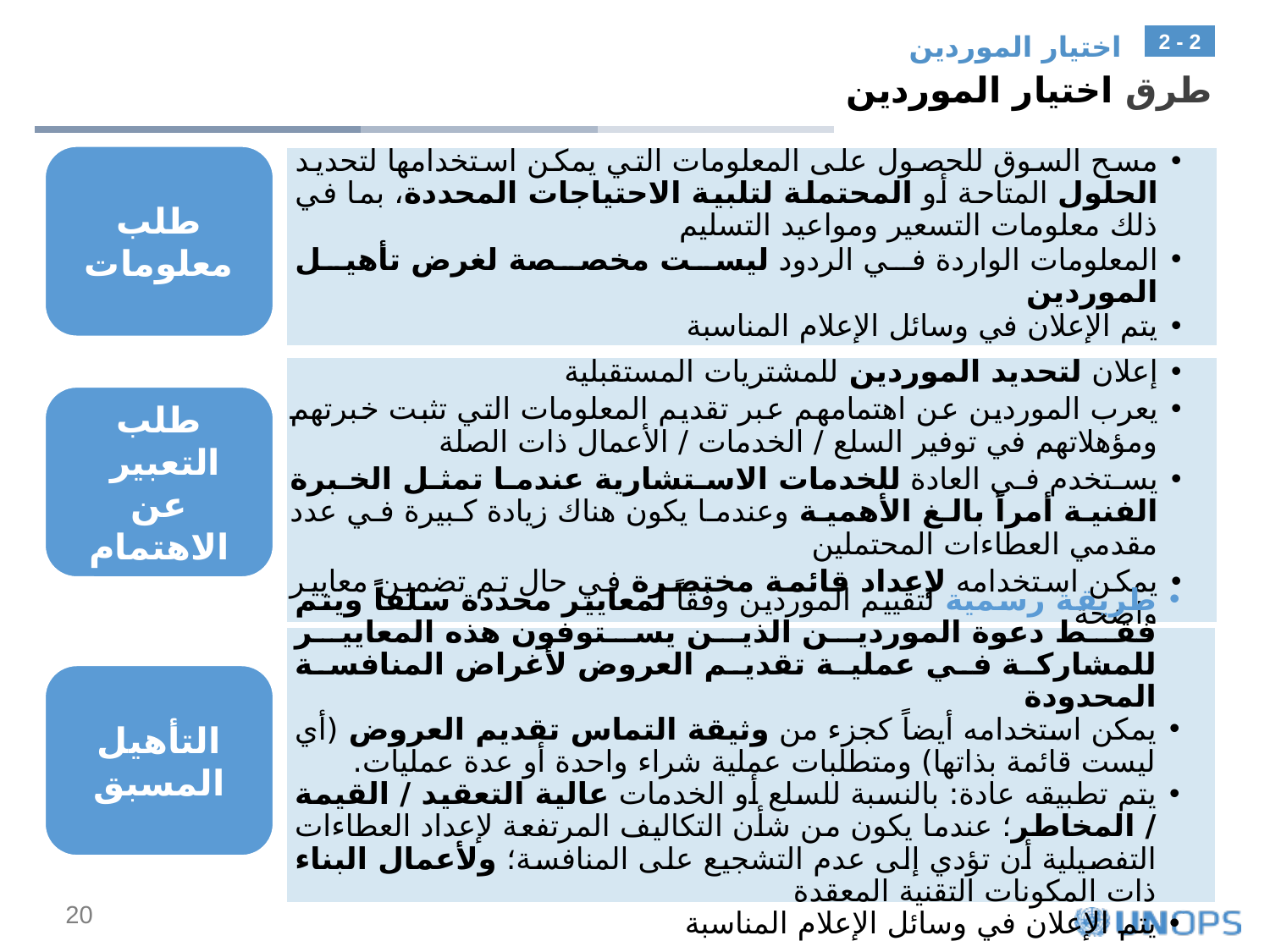

اختيار الموردين
2 - 2
طرق اختيار الموردين

طلب معلومات

مسح السوق للحصول على المعلومات التي يمكن استخدامها لتحديد الحلول المتاحة أو المحتملة لتلبية الاحتياجات المحددة، بما في ذلك معلومات التسعير ومواعيد التسليم
المعلومات الواردة في الردود ليست مخصصة لغرض تأهيل الموردين
يتم الإعلان في وسائل الإعلام المناسبة
إعلان لتحديد الموردين للمشتريات المستقبلية
يعرب الموردين عن اهتمامهم عبر تقديم المعلومات التي تثبت خبرتهم ومؤهلاتهم في توفير السلع / الخدمات / الأعمال ذات الصلة
يستخدم في العادة للخدمات الاستشارية عندما تمثل الخبرة الفنية أمراً بالغ الأهمية وعندما يكون هناك زيادة كبيرة في عدد مقدمي العطاءات المحتملين
يمكن استخدامه لإعداد قائمة مختصرة في حال تم تضمين معايير واضحة
يتم الإعلان في وسائل الإعلام المناسبة
طلب التعبير
عن الاهتمام

طريقة رسمية لتقييم الموردين وفقاً لمعايير محددة سلفاً ويتم فقط دعوة الموردين الذين يستوفون هذه المعايير للمشاركة في عملية تقديم العروض لأغراض المنافسة المحدودة
يمكن استخدامه أيضاً كجزء من وثيقة التماس تقديم العروض (أي ليست قائمة بذاتها) ومتطلبات عملية شراء واحدة أو عدة عمليات.
يتم تطبيقه عادة: بالنسبة للسلع أو الخدمات عالية التعقيد / القيمة / المخاطر؛ عندما يكون من شأن التكاليف المرتفعة لإعداد العطاءات التفصيلية أن تؤدي إلى عدم التشجيع على المنافسة؛ ولأعمال البناء ذات المكونات التقنية المعقدة
يتم الإعلان في وسائل الإعلام المناسبة
التأهيل المسبق